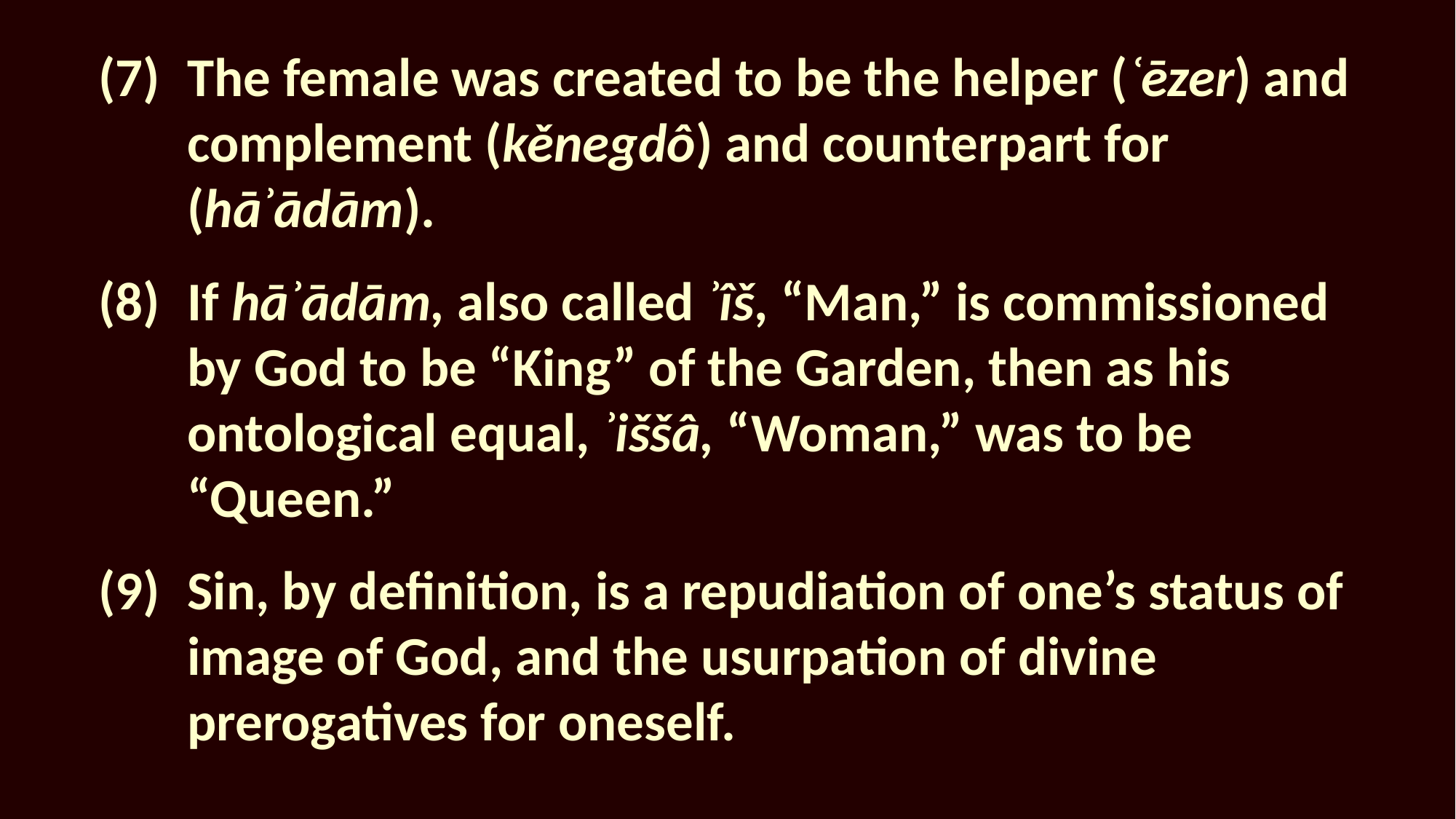

The female was created to be the helper (ʿēzer) and complement (kěnegdô) and counterpart for (hāʾādām).
If hāʾādām, also called ʾîš, “Man,” is commissioned by God to be “King” of the Garden, then as his ontological equal, ʾiššâ, “Woman,” was to be “Queen.”
Sin, by definition, is a repudiation of one’s status of image of God, and the usurpation of divine prerogatives for oneself.